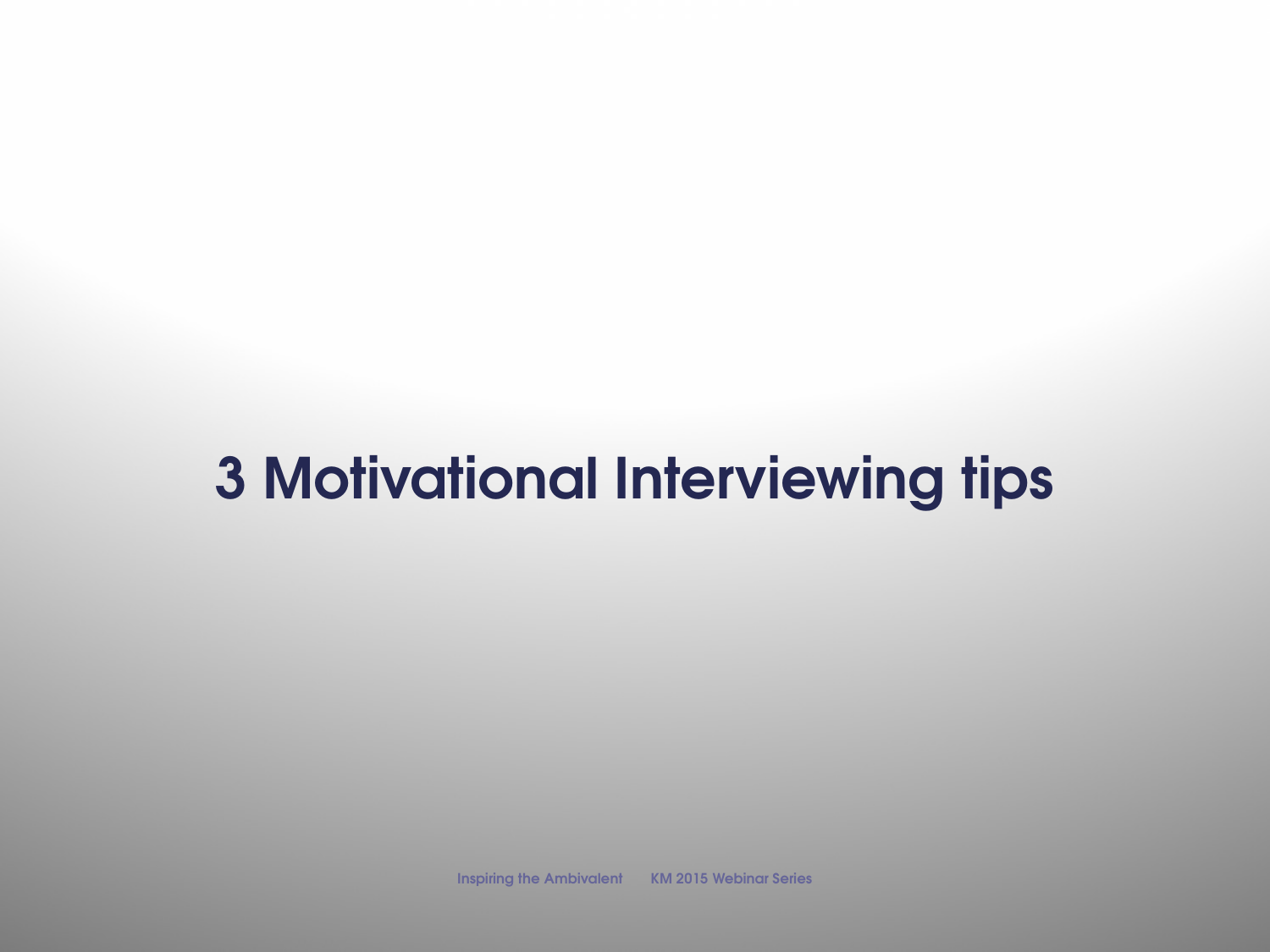

# 3 Motivational Interviewing tips
Inspiring the Ambivalent       KM 2015 Webinar Series